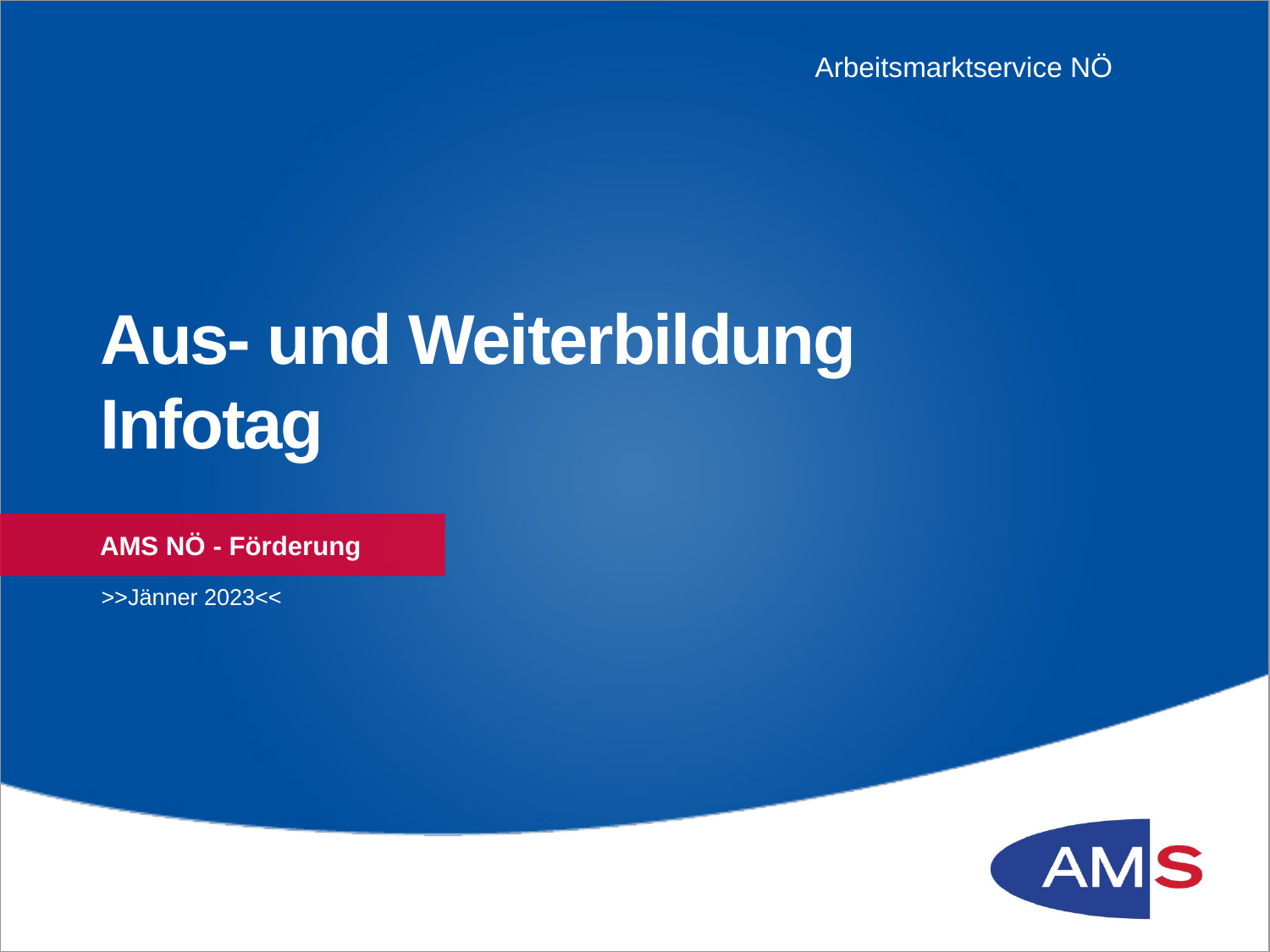

Arbeitsmarktservice NÖ
# Aus- und Weiterbildung Infotag
AMS NÖ - Förderung
>>Jänner 2023<<